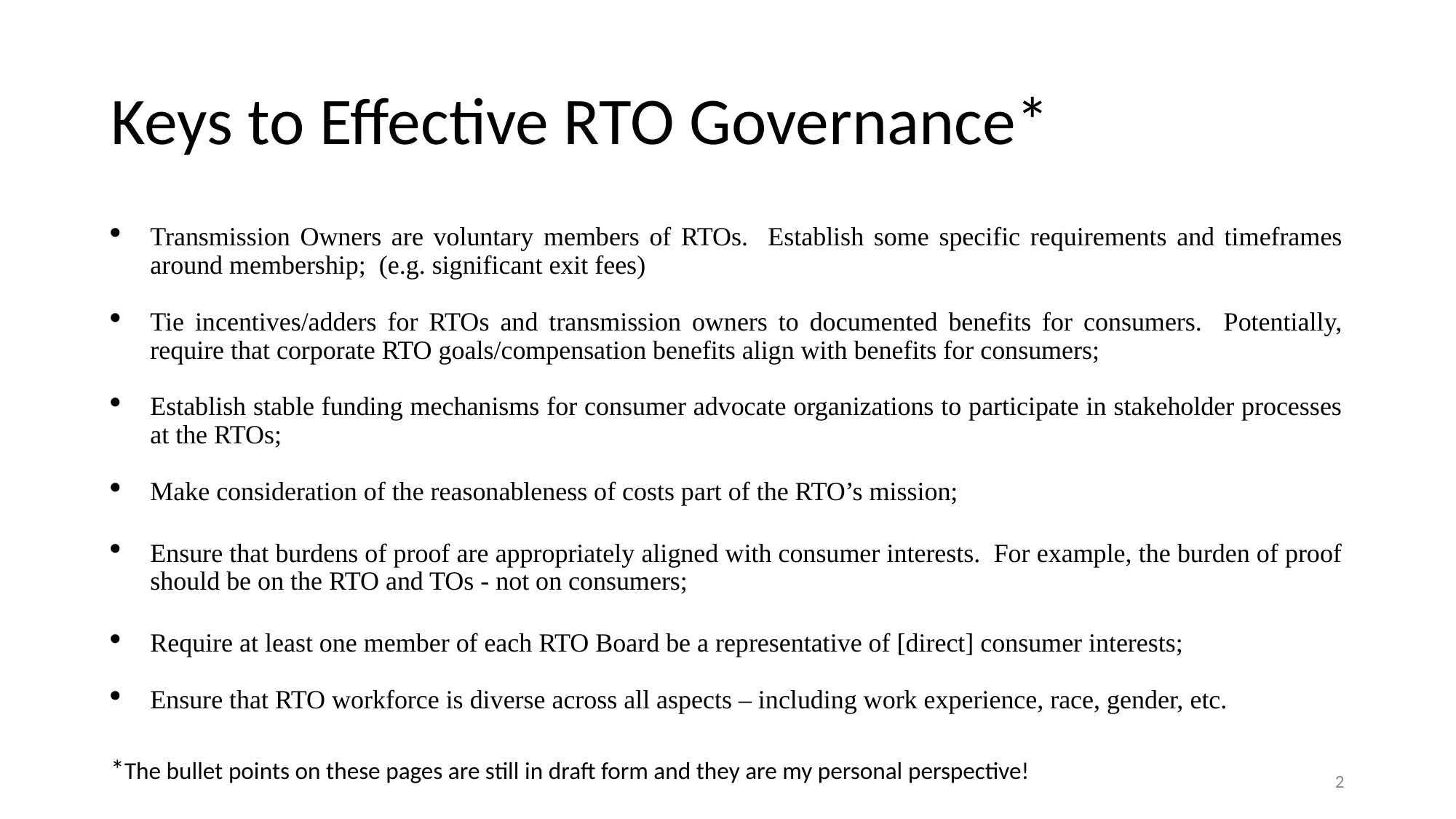

# Keys to Effective RTO Governance*
Transmission Owners are voluntary members of RTOs.  Establish some specific requirements and timeframes around membership;  (e.g. significant exit fees)

Tie incentives/adders for RTOs and transmission owners to documented benefits for consumers.  Potentially, require that corporate RTO goals/compensation benefits align with benefits for consumers;

Establish stable funding mechanisms for consumer advocate organizations to participate in stakeholder processes at the RTOs;

Make consideration of the reasonableness of costs part of the RTO’s mission;

Ensure that burdens of proof are appropriately aligned with consumer interests.  For example, the burden of proof should be on the RTO and TOs - not on consumers;

Require at least one member of each RTO Board be a representative of [direct] consumer interests;

Ensure that RTO workforce is diverse across all aspects – including work experience, race, gender, etc.
*The bullet points on these pages are still in draft form and they are my personal perspective!
2